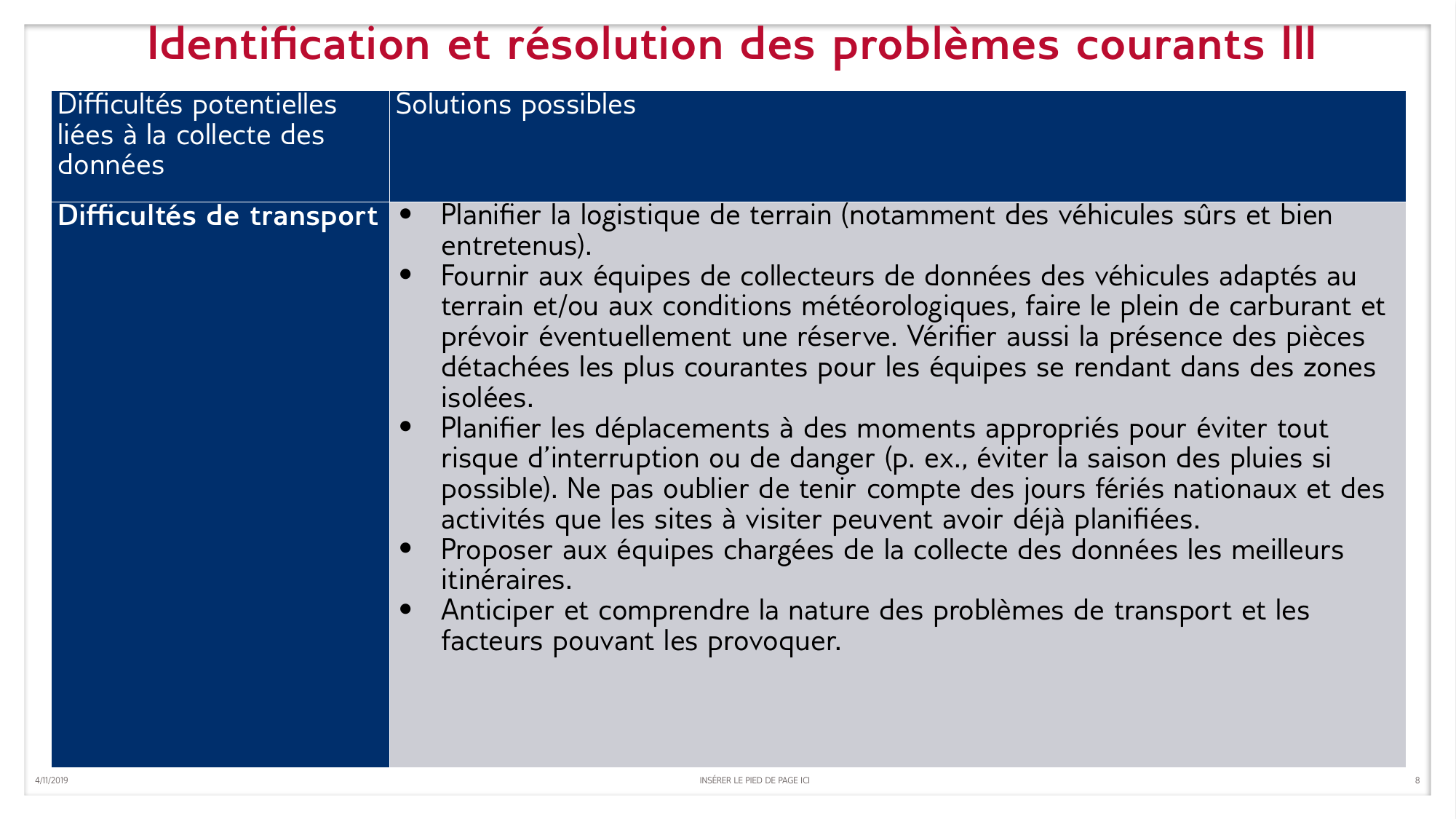

4/11/2019
                    INSÉRER LE PIED DE PAGE ICI
8
# Identification et résolution des problèmes courants III
| Difficultés potentielles liées à la collecte des données | Solutions possibles |
| --- | --- |
| Difficultés de transport | Planifier la logistique de terrain (notamment des véhicules sûrs et bien entretenus). Fournir aux équipes de collecteurs de données des véhicules adaptés au terrain et/ou aux conditions météorologiques, faire le plein de carburant et prévoir éventuellement une réserve. Vérifier aussi la présence des pièces détachées les plus courantes pour les équipes se rendant dans des zones isolées. Planifier les déplacements à des moments appropriés pour éviter tout risque d’interruption ou de danger (p. ex., éviter la saison des pluies si possible). Ne pas oublier de tenir compte des jours fériés nationaux et des activités que les sites à visiter peuvent avoir déjà planifiées. Proposer aux équipes chargées de la collecte des données les meilleurs itinéraires. Anticiper et comprendre la nature des problèmes de transport et les facteurs pouvant les provoquer. |